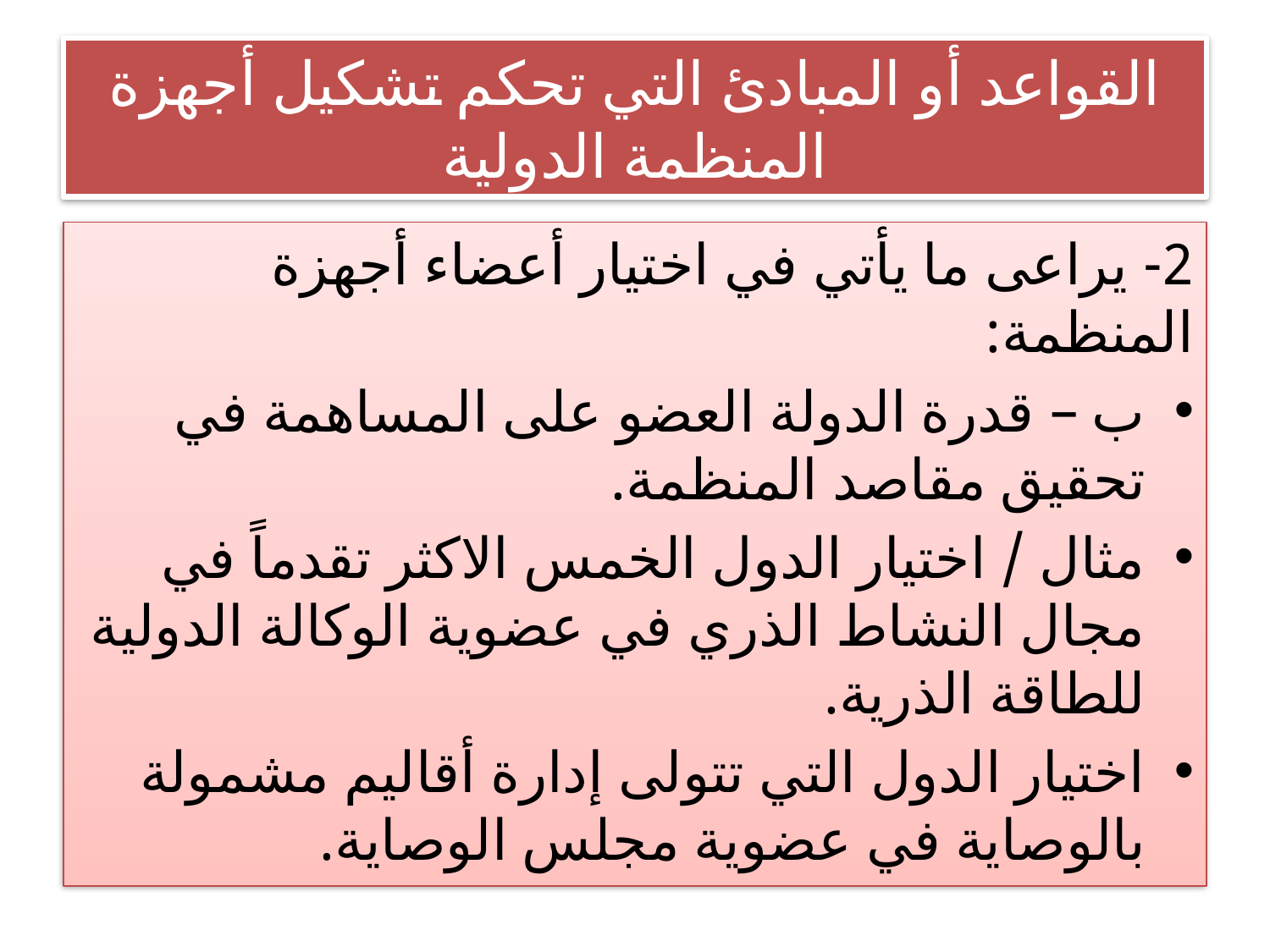

# القواعد أو المبادئ التي تحكم تشكيل أجهزة المنظمة الدولية
2- يراعى ما يأتي في اختيار أعضاء أجهزة المنظمة:
ب – قدرة الدولة العضو على المساهمة في تحقيق مقاصد المنظمة.
مثال / اختيار الدول الخمس الاكثر تقدماً في مجال النشاط الذري في عضوية الوكالة الدولية للطاقة الذرية.
اختيار الدول التي تتولى إدارة أقاليم مشمولة بالوصاية في عضوية مجلس الوصاية.